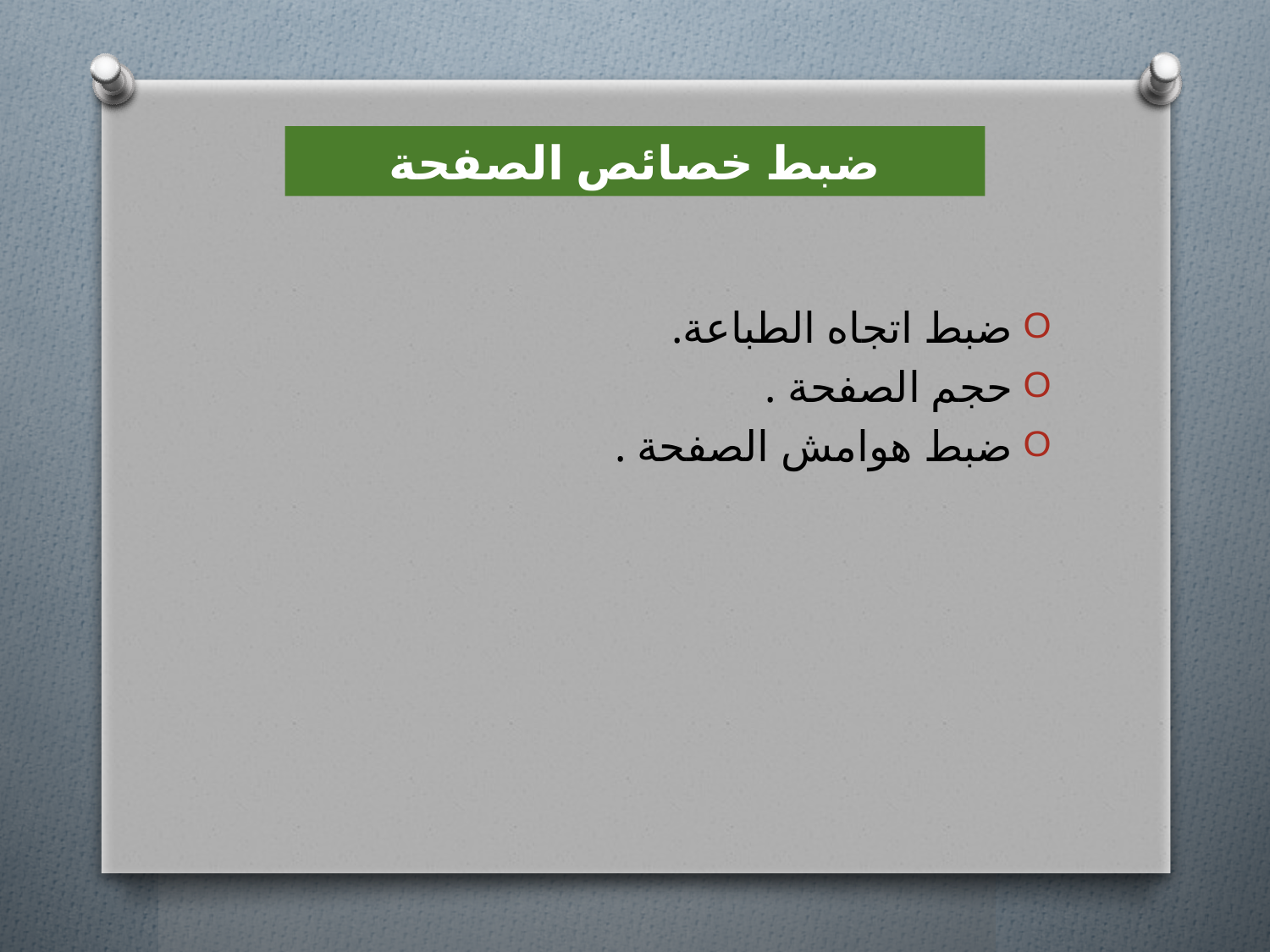

# ضبط خصائص الصفحة
ضبط اتجاه الطباعة.
حجم الصفحة .
ضبط هوامش الصفحة .